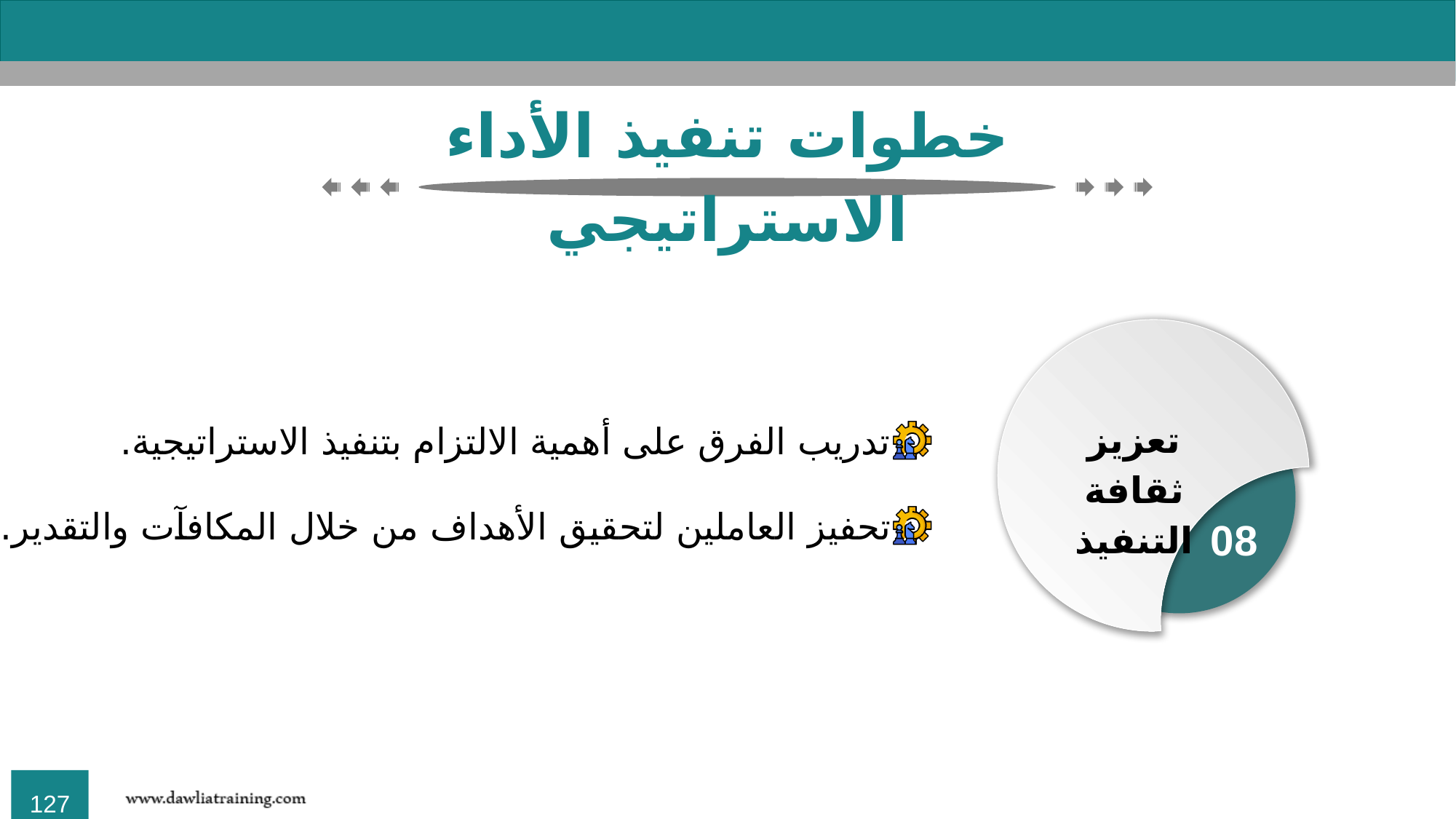

خطوات تنفيذ الأداء الاستراتيجي

التقييم والمراجعة الدورية

07

تعزيز ثقافة التنفيذ
08
تدريب الفرق على أهمية الالتزام بتنفيذ الاستراتيجية.
تحفيز العاملين لتحقيق الأهداف من خلال المكافآت والتقدير.